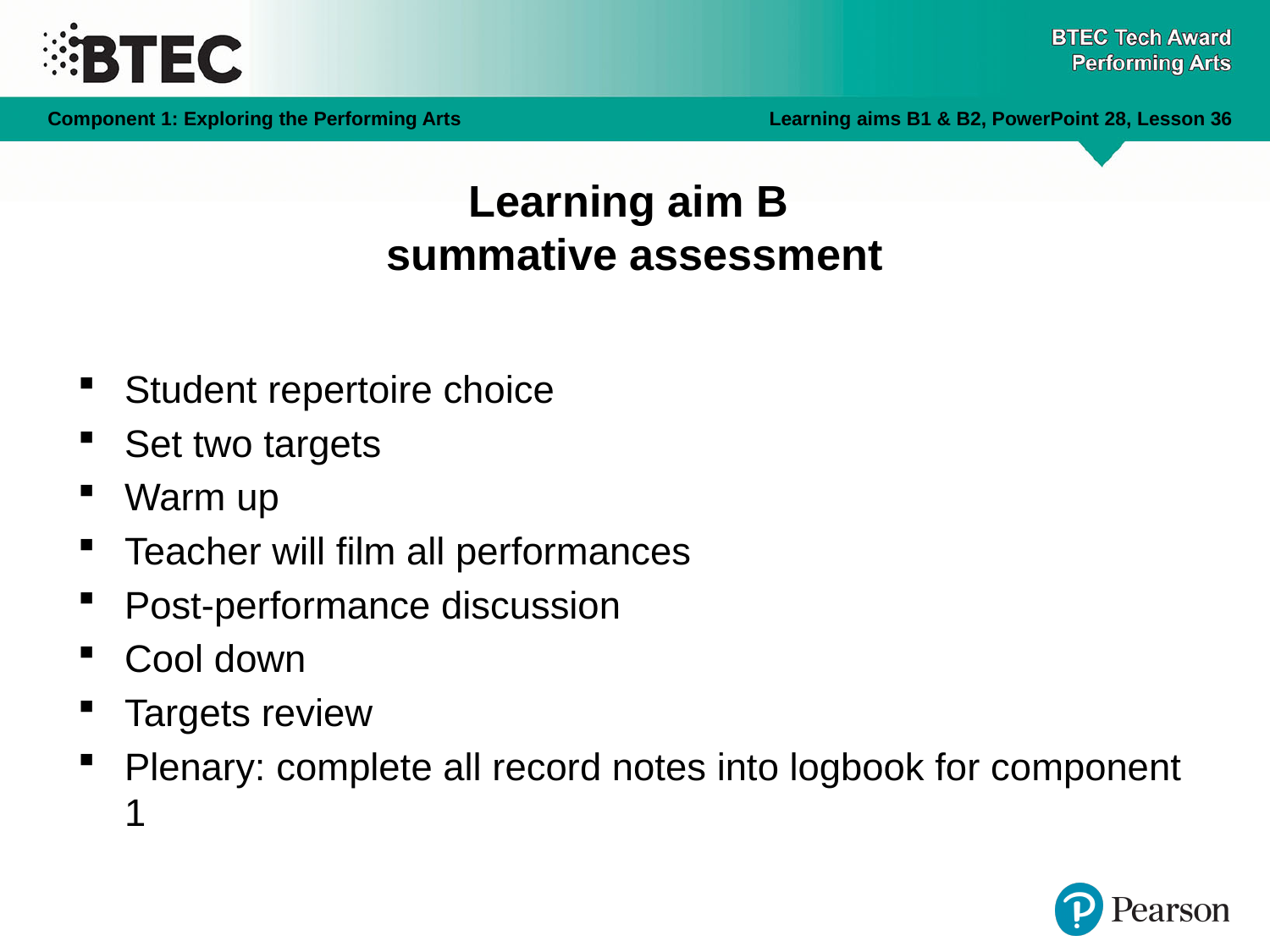

# Learning aim B summative assessment

Student repertoire choice
Set two targets
Warm up
Teacher will film all performances
Post-performance discussion
Cool down
Targets review
Plenary: complete all record notes into logbook for component 1